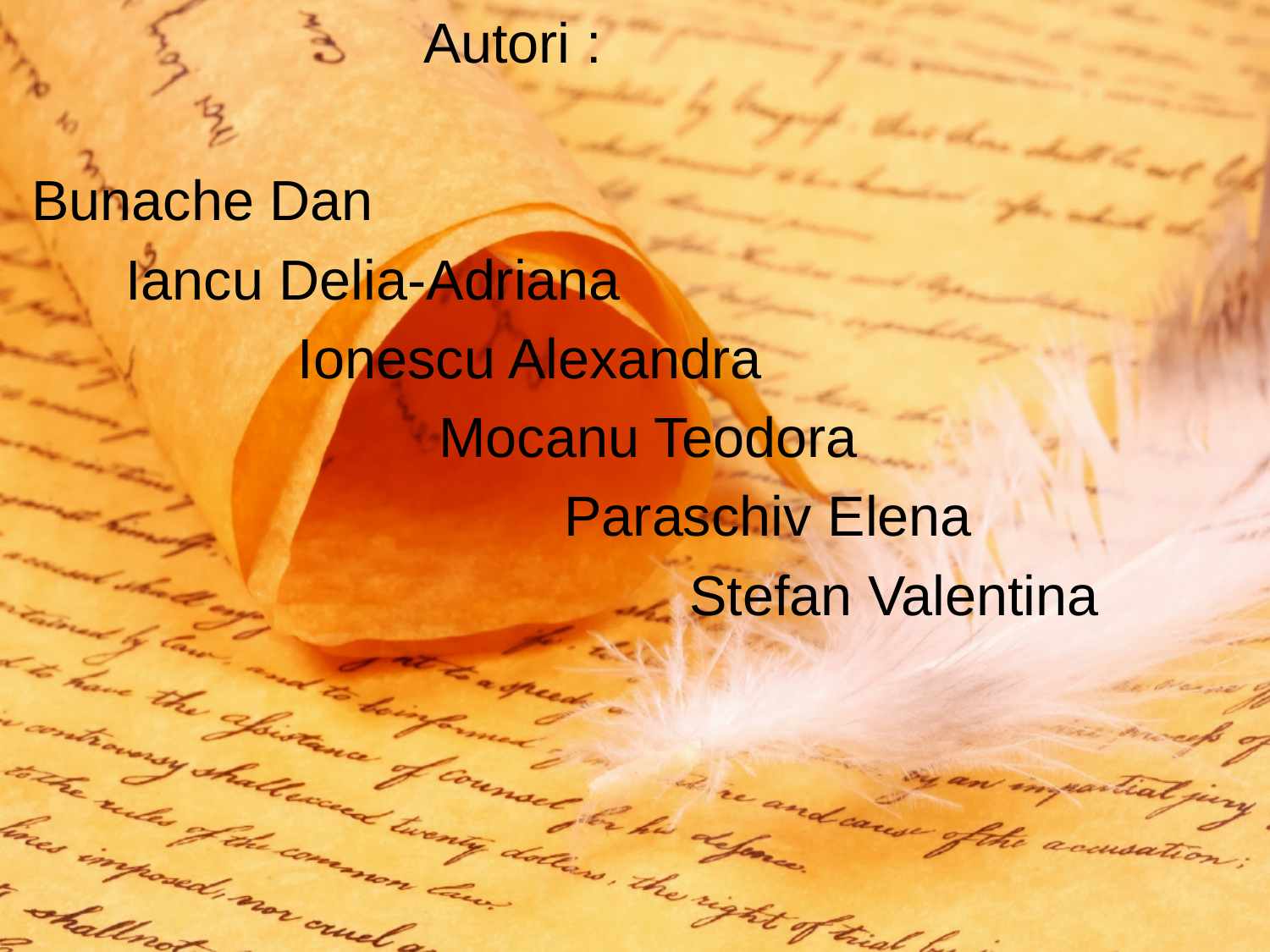

Autori :

Bunache Dan
      Iancu Delia-Adriana
                 Ionescu Alexandra
                          Mocanu Teodora
                                  Paraschiv Elena
                                          Stefan Valentina
#